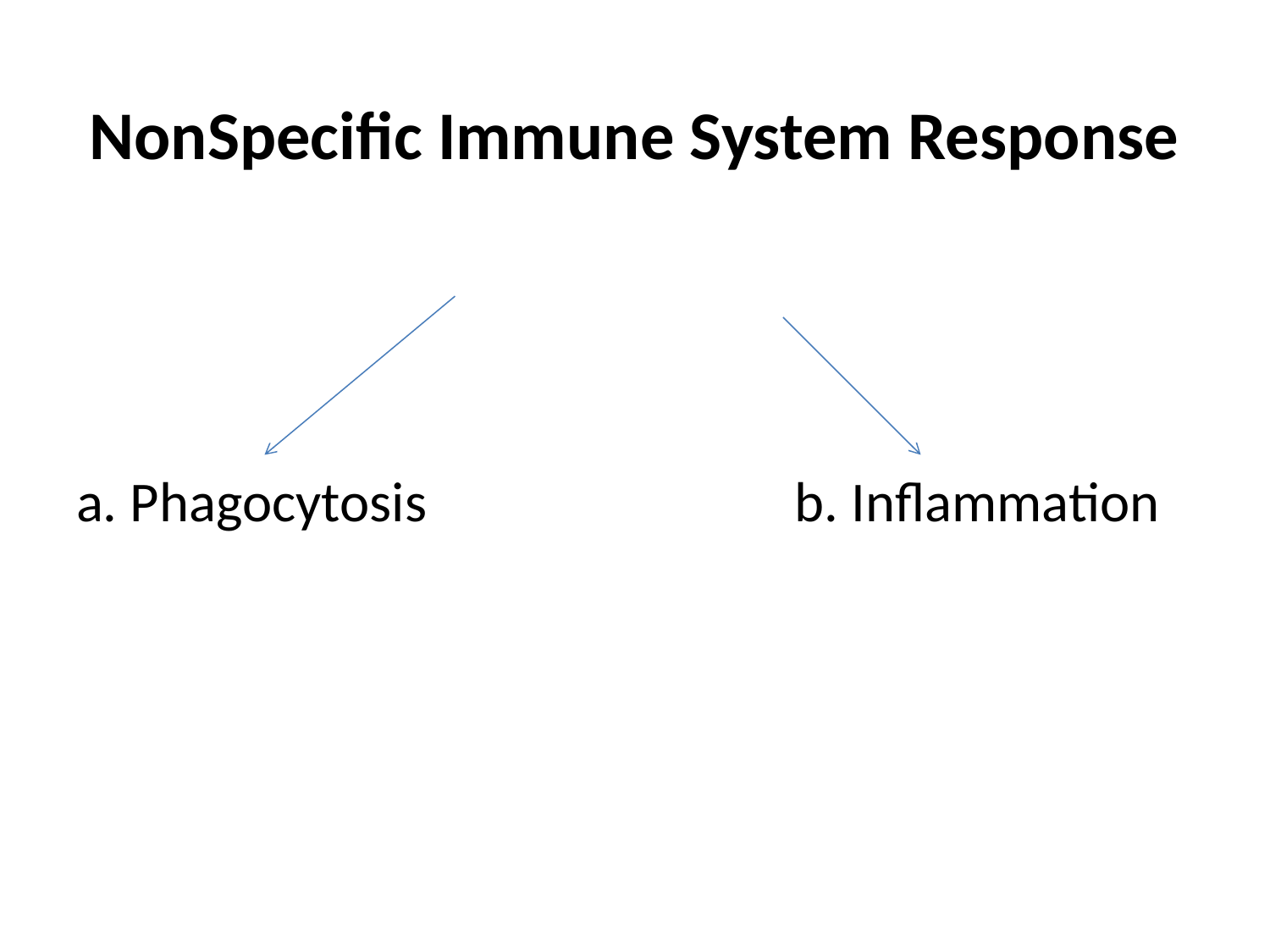

# NonSpecific Immune System Response

a. Phagocytosis                             b. Inflammation